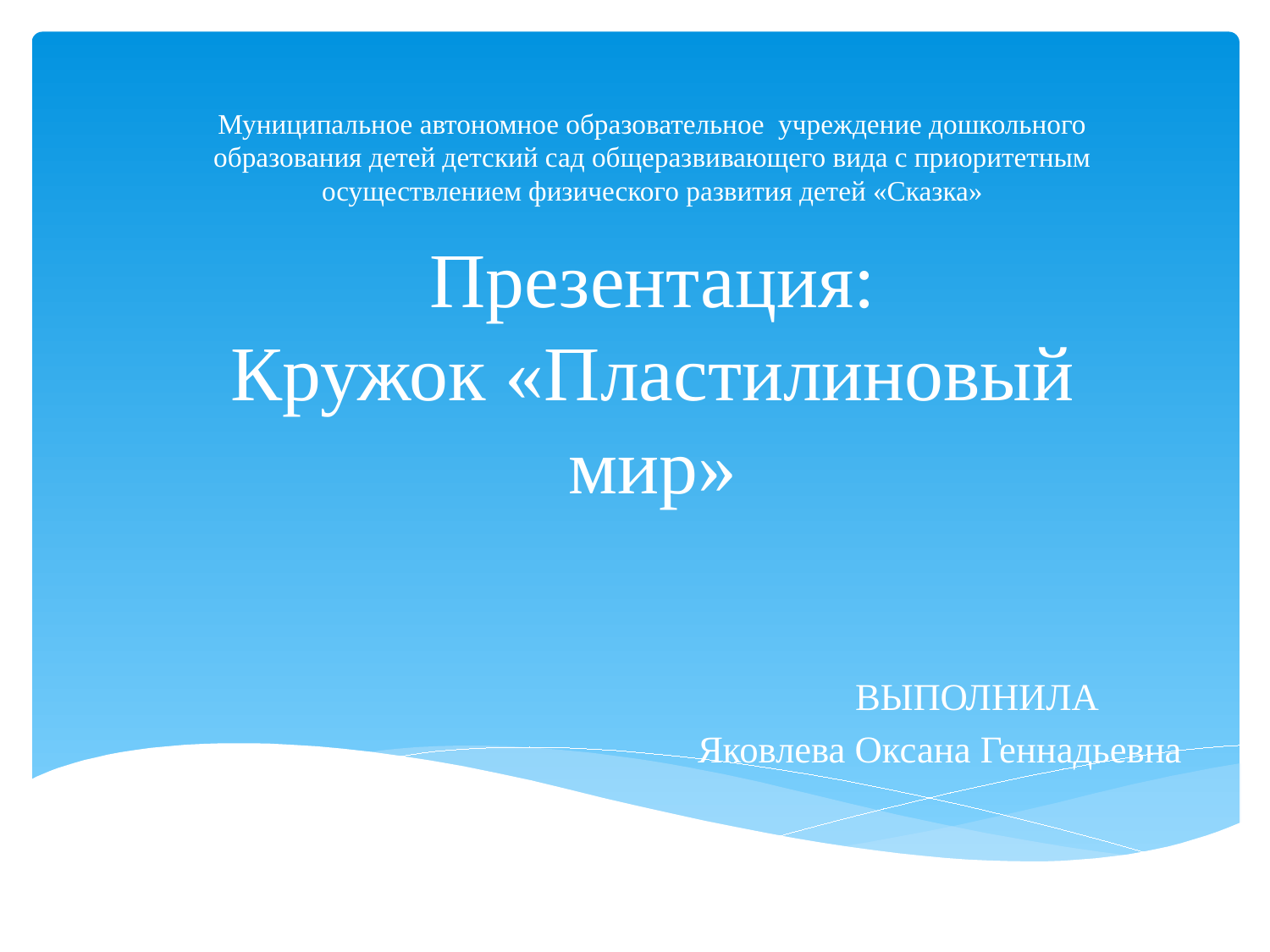

# Муниципальное автономное образовательное  учреждение дошкольного образования детей детский сад общеразвивающего вида с приоритетным осуществлением физического развития детей «Сказка» Презентация: Кружок «Пластилиновый мир»
           ВЫПОЛНИЛА
Яковлева Оксана Геннадьевна